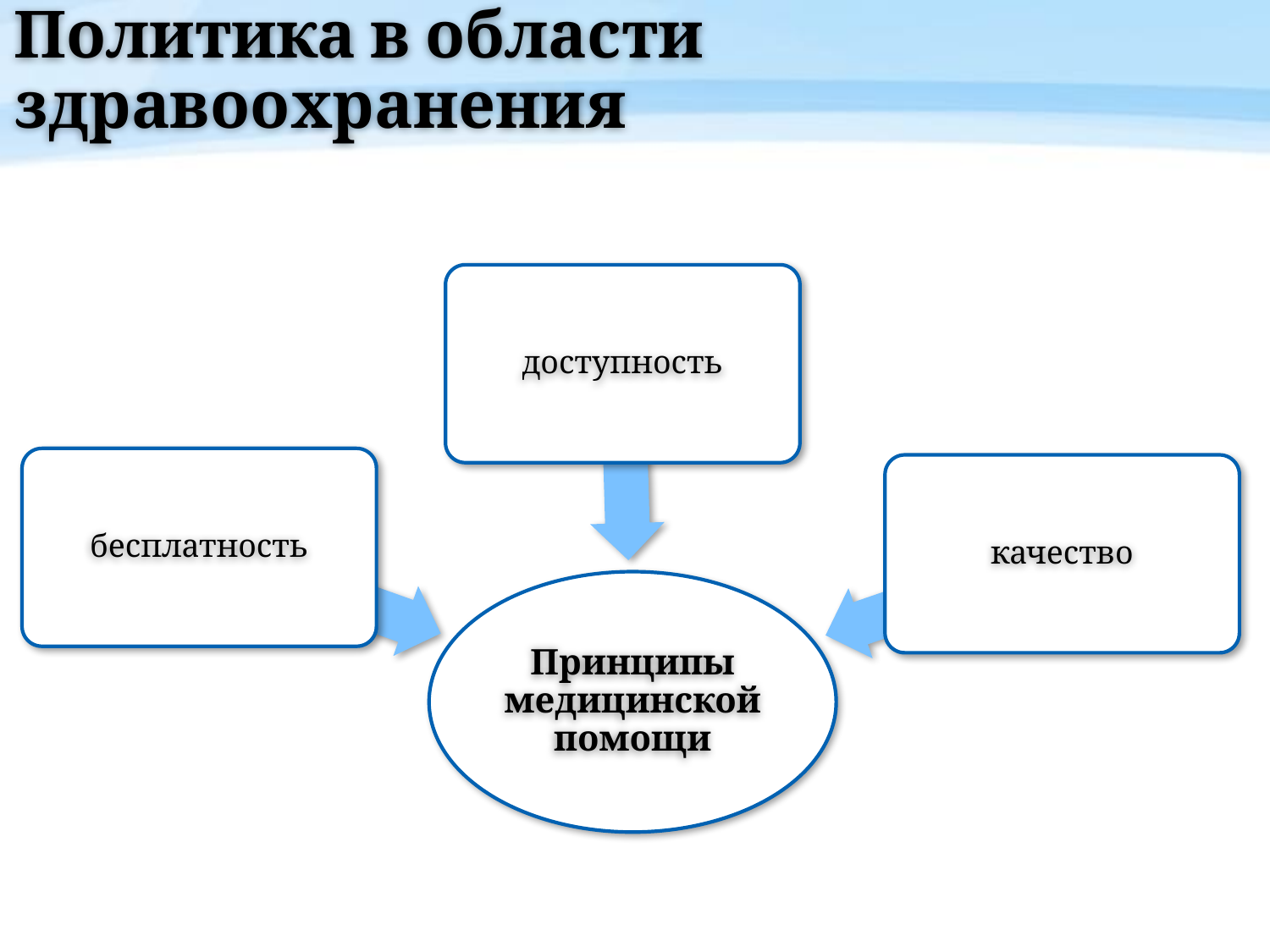

# Политика в области здравоохранения

доступность

бесплатность

качество

Принципы медицинской помощи